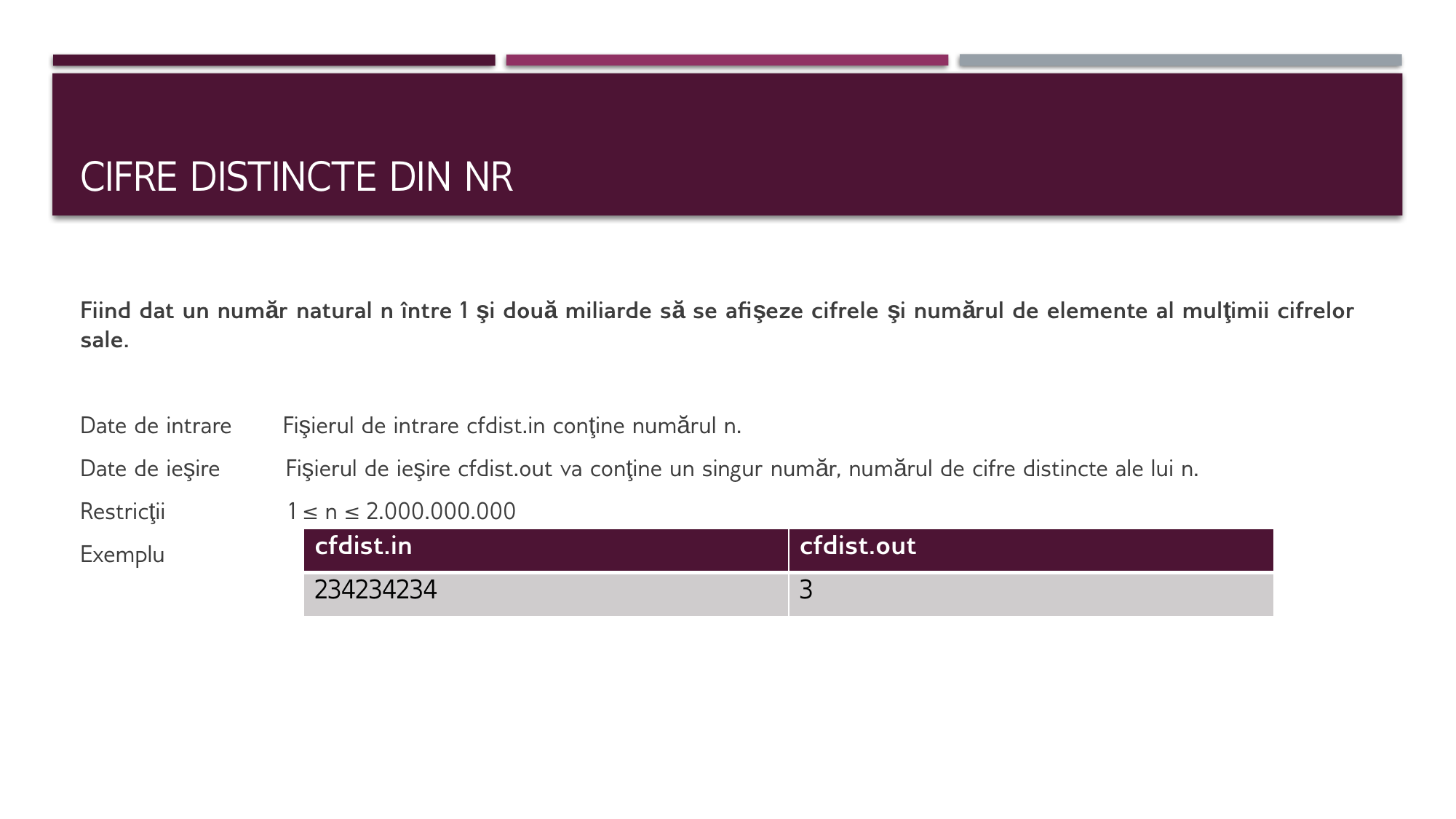

# Cifre distincte din nr

Fiind dat un număr natural n între 1 şi două miliarde să se afişeze cifrele şi numărul de elemente al mulţimii cifrelor sale.

Date de intrare       Fişierul de intrare cfdist.in conţine numărul n.
Date de ieşire         Fişierul de ieşire cfdist.out va conţine un singur număr, numărul de cifre distincte ale lui n.
Restricţii                 1 ≤ n ≤ 2.000.000.000
Exemplu

| cfdist.in | cfdist.out |
| --- | --- |
| 234234234 | 3 |